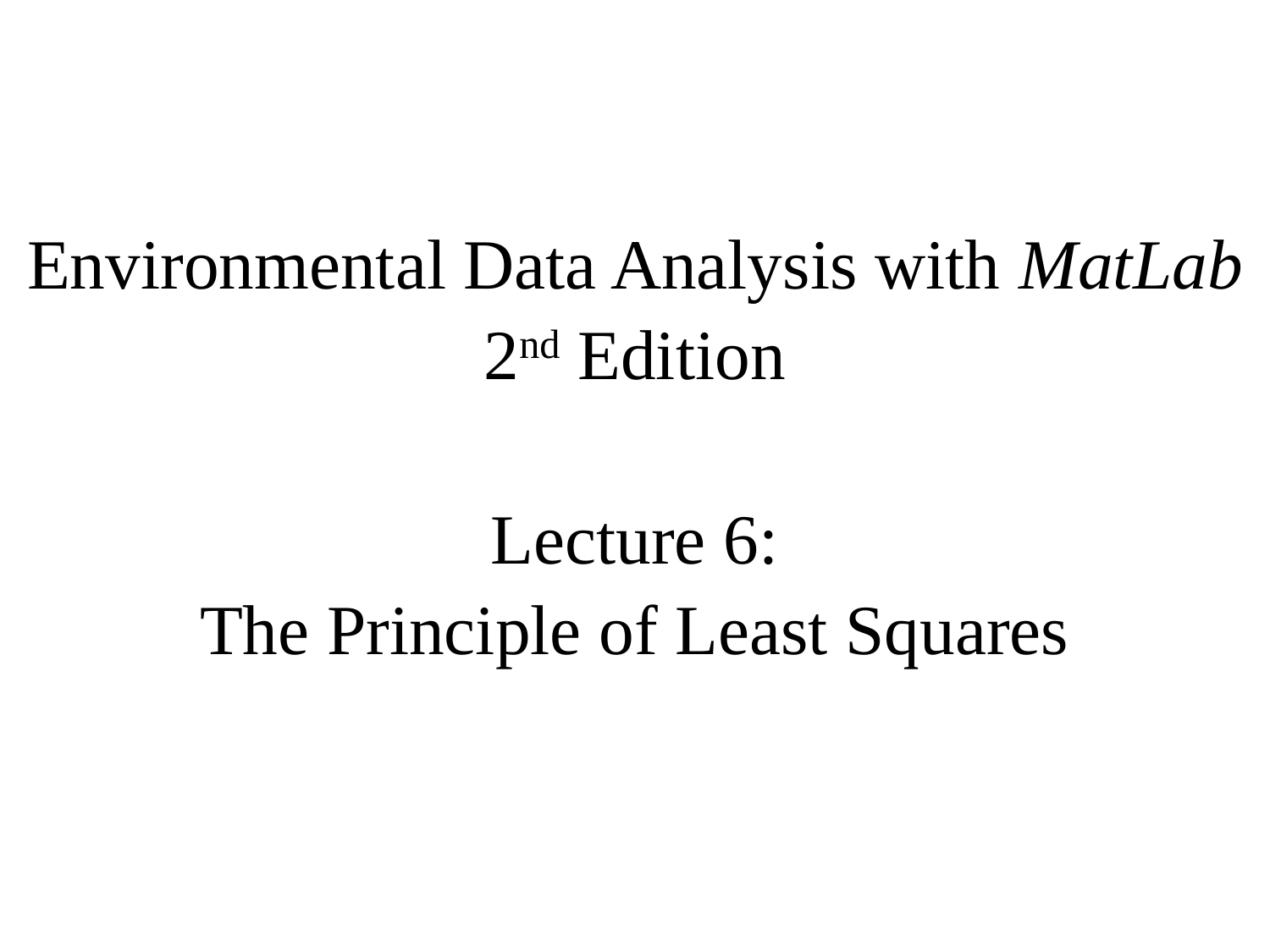

Environmental Data Analysis with MatLab
2nd Edition
Lecture 6:
The Principle of Least Squares